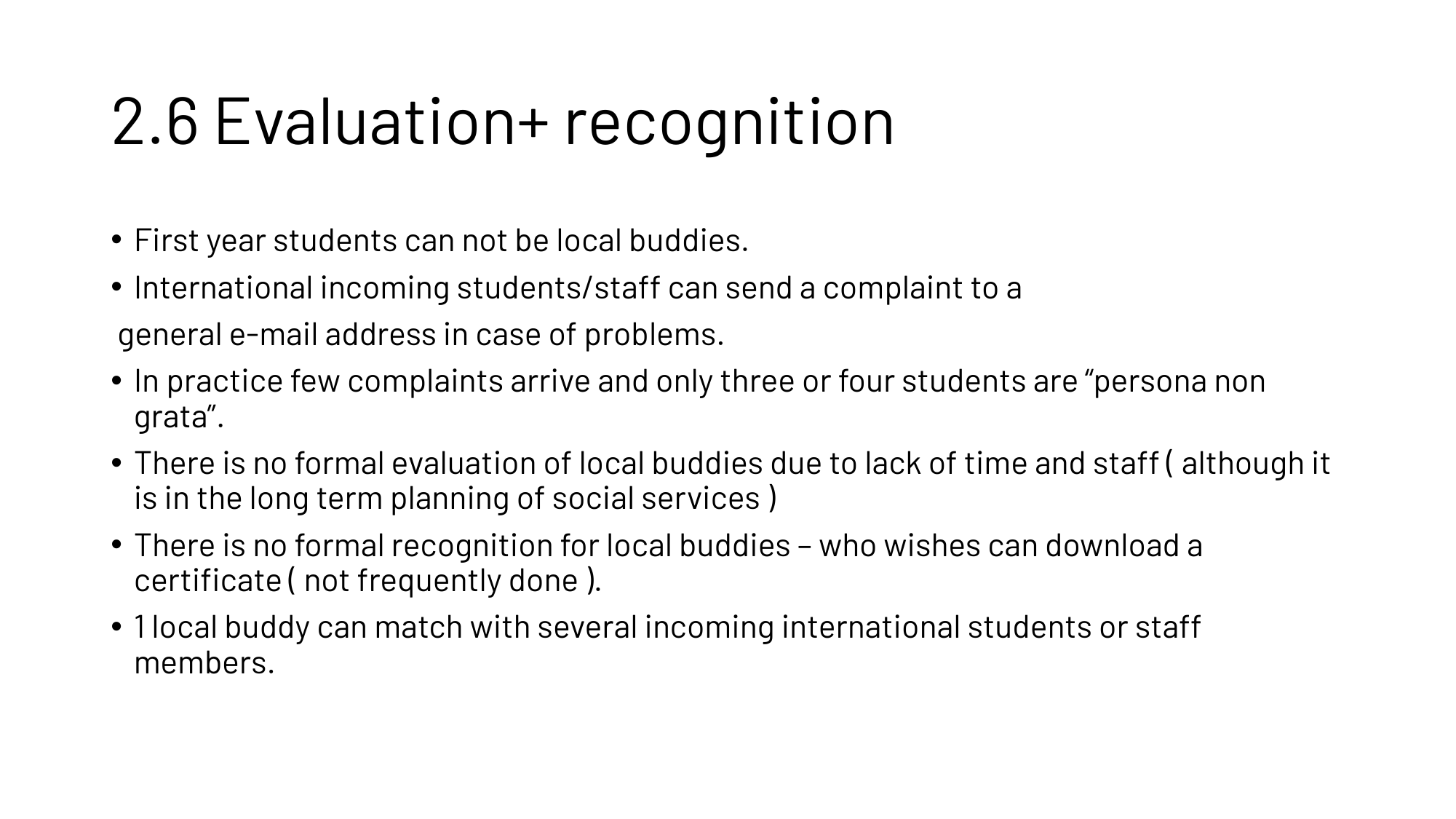

# 2.6 Evaluation+ recognition
First year students can not be local buddies.
International incoming students/staff can send a complaint to a
 general e-mail address in case of problems.
In practice few complaints arrive and only three or four students are “persona non grata”.
There is no formal evaluation of local buddies due to lack of time and staff ( although it is in the long term planning of social services )
There is no formal recognition for local buddies – who wishes can download a certificate ( not frequently done ).
1 local buddy can match with several incoming international students or staff members.